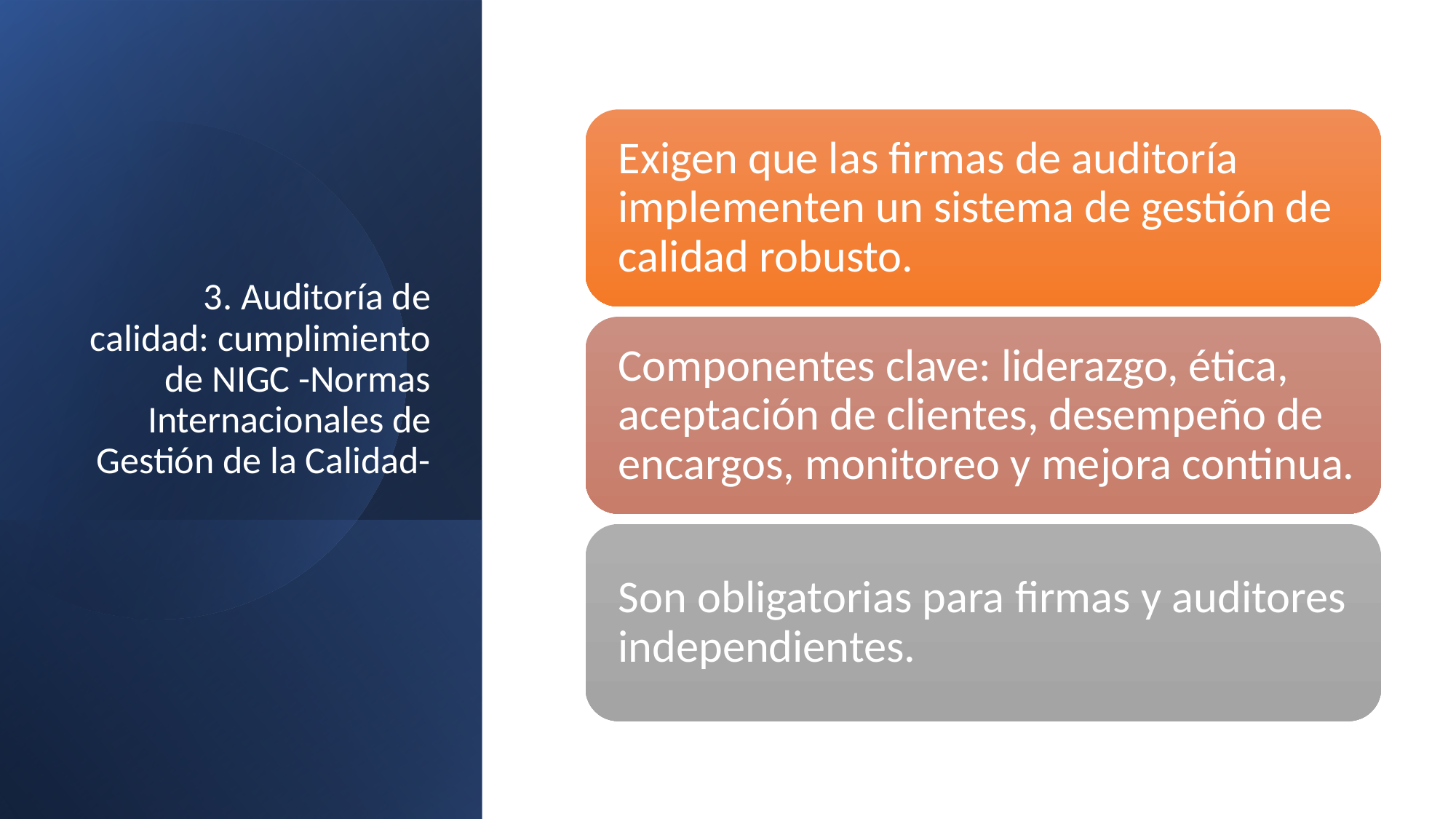

Exigen que las firmas de auditoría implementen un sistema de gestión de calidad robusto.
Componentes clave: liderazgo, ética, aceptación de clientes, desempeño de encargos, monitoreo y mejora continua.
Son obligatorias para firmas y auditores independientes.

# 3. Auditoría de calidad: cumplimiento de NIGC -Normas Internacionales de Gestión de la Calidad-